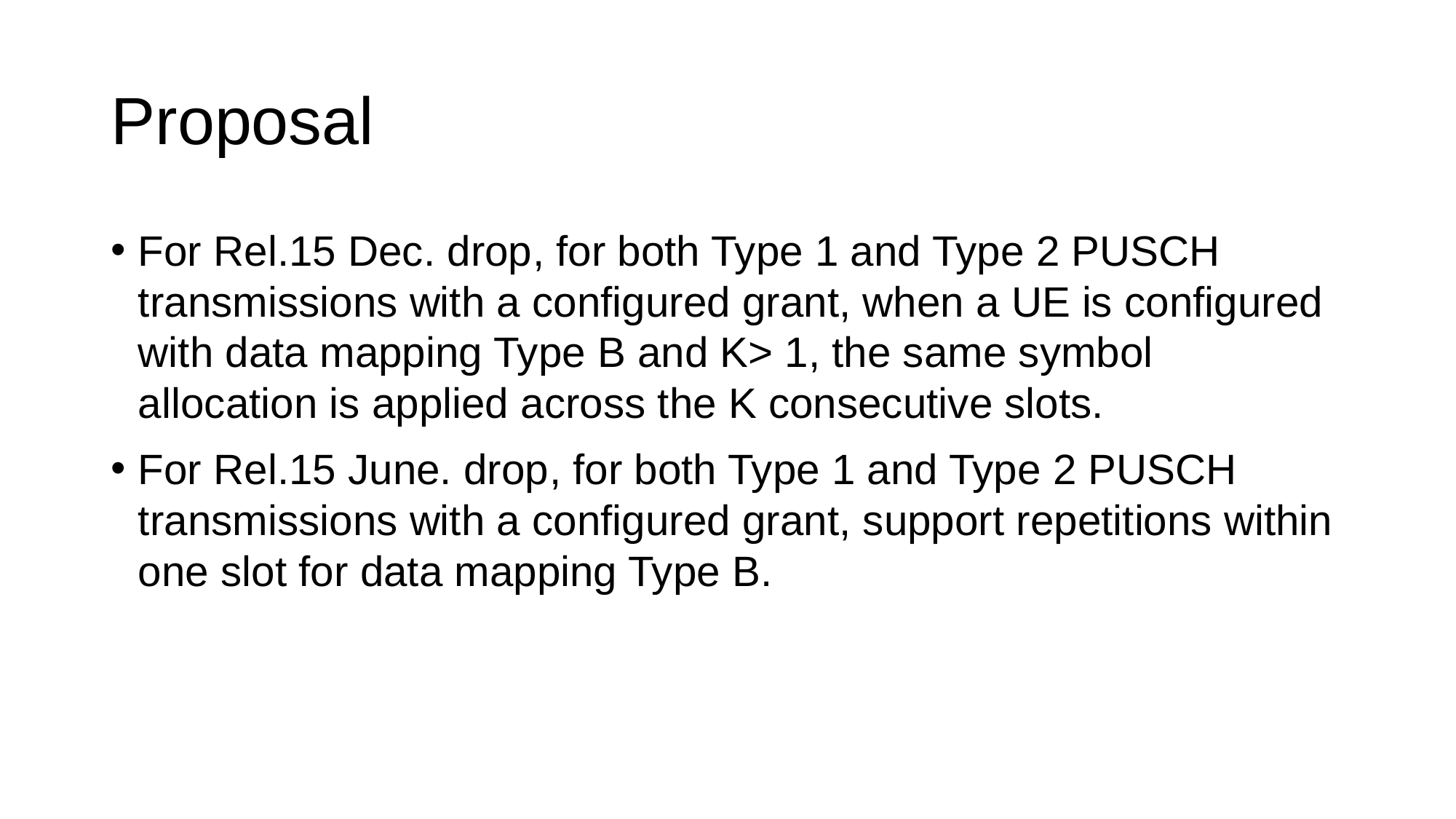

# Proposal
For Rel.15 Dec. drop, for both Type 1 and Type 2 PUSCH transmissions with a configured grant, when a UE is configured with data mapping Type B and K> 1, the same symbol allocation is applied across the K consecutive slots.
For Rel.15 June. drop, for both Type 1 and Type 2 PUSCH transmissions with a configured grant, support repetitions within one slot for data mapping Type B.